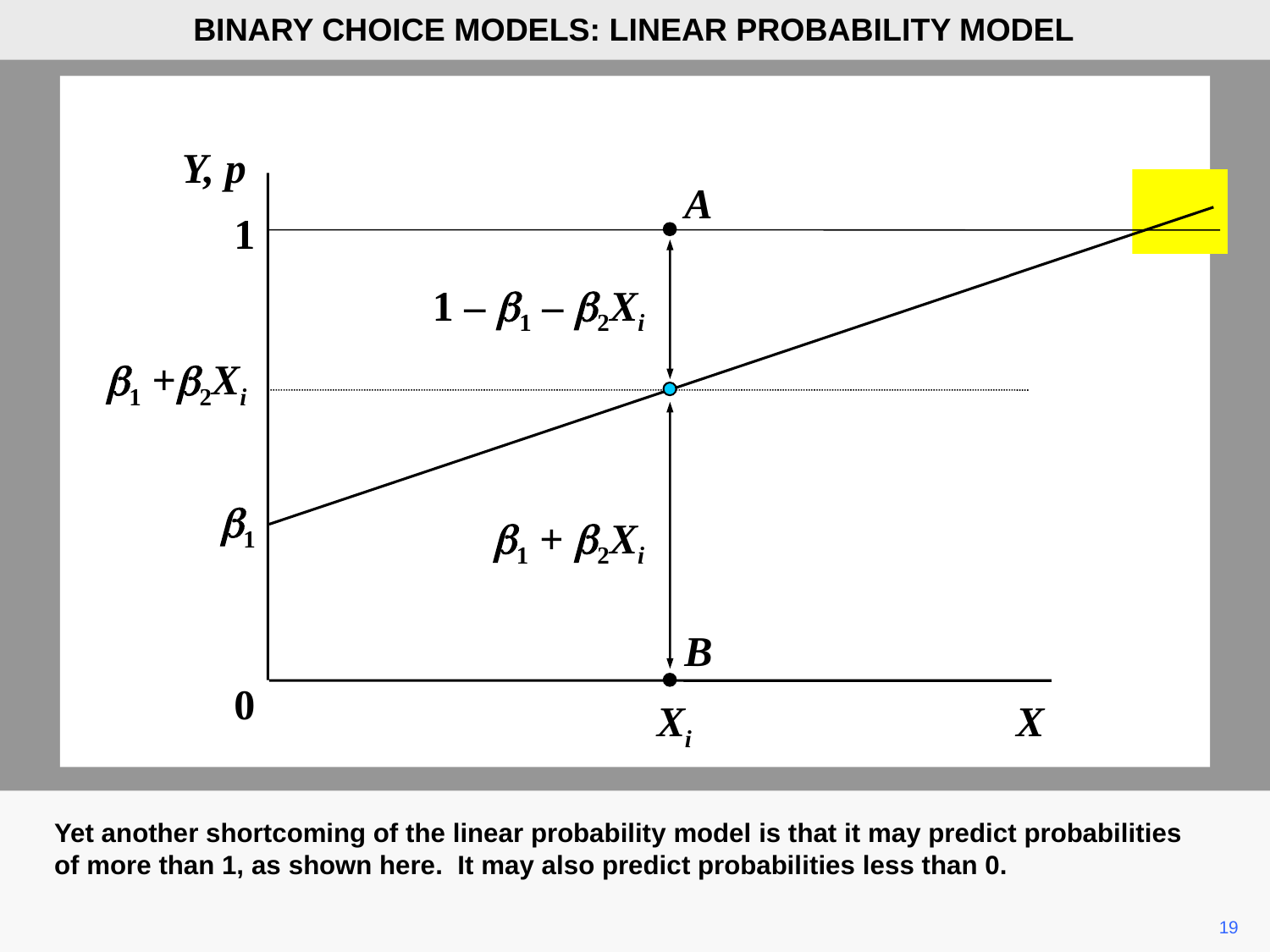

BINARY CHOICE MODELS: LINEAR PROBABILITY MODEL

Y, p

A

1

1 – β1 – β2Xi
β1 +β2Xi

β1
β1 + β2Xi
B

0

Xi
X

Yet another shortcoming of the linear probability model is that it may predict probabilities of more than 1, as shown here.  It may also predict probabilities less than 0.
19